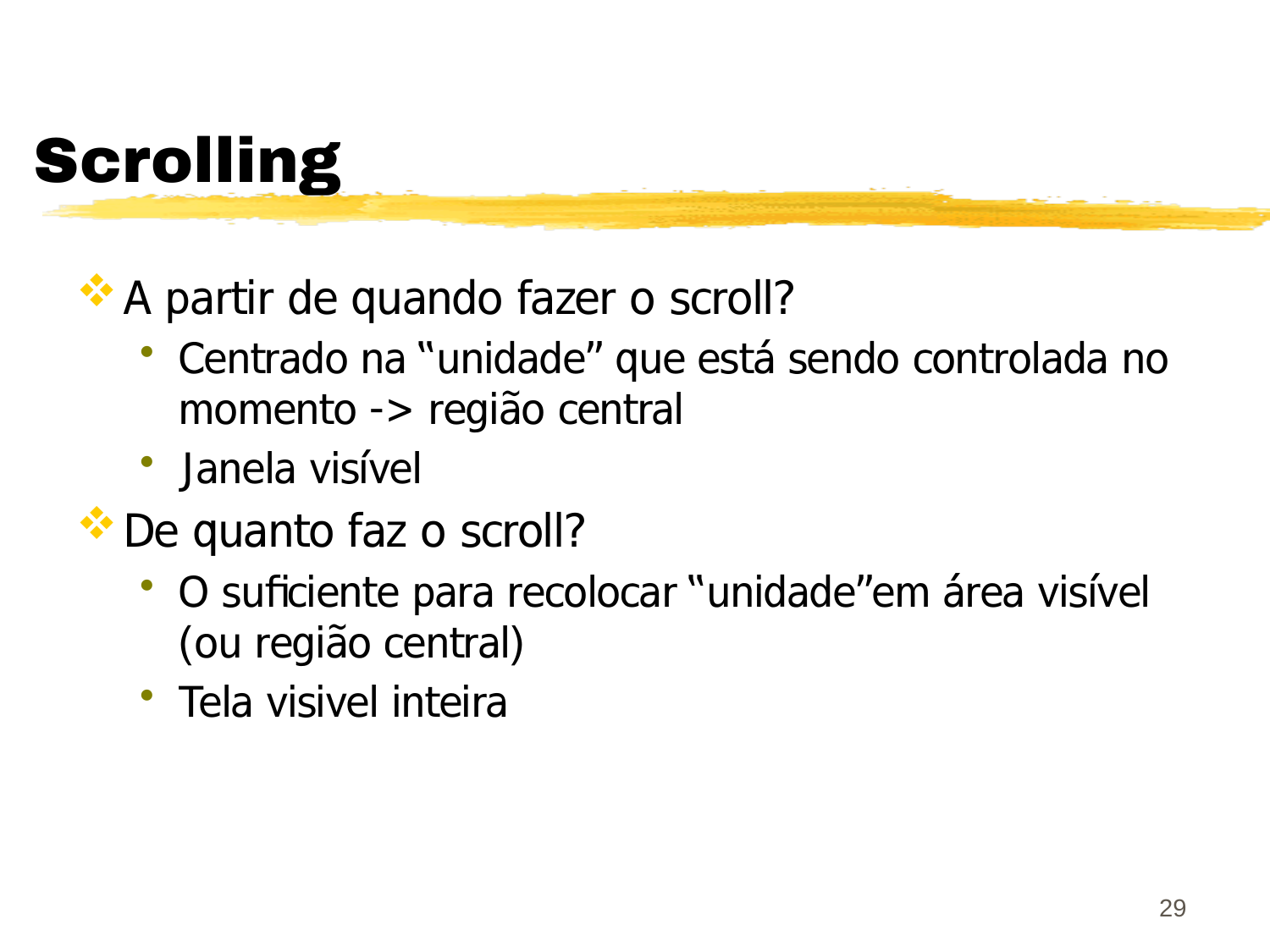

# Scrolling
A partir de quando fazer o scroll?
Centrado na “unidade” que está sendo controlada no momento -> região central
Janela visível
De quanto faz o scroll?
O suficiente para recolocar “unidade”em área visível (ou região central)
Tela visivel inteira
29